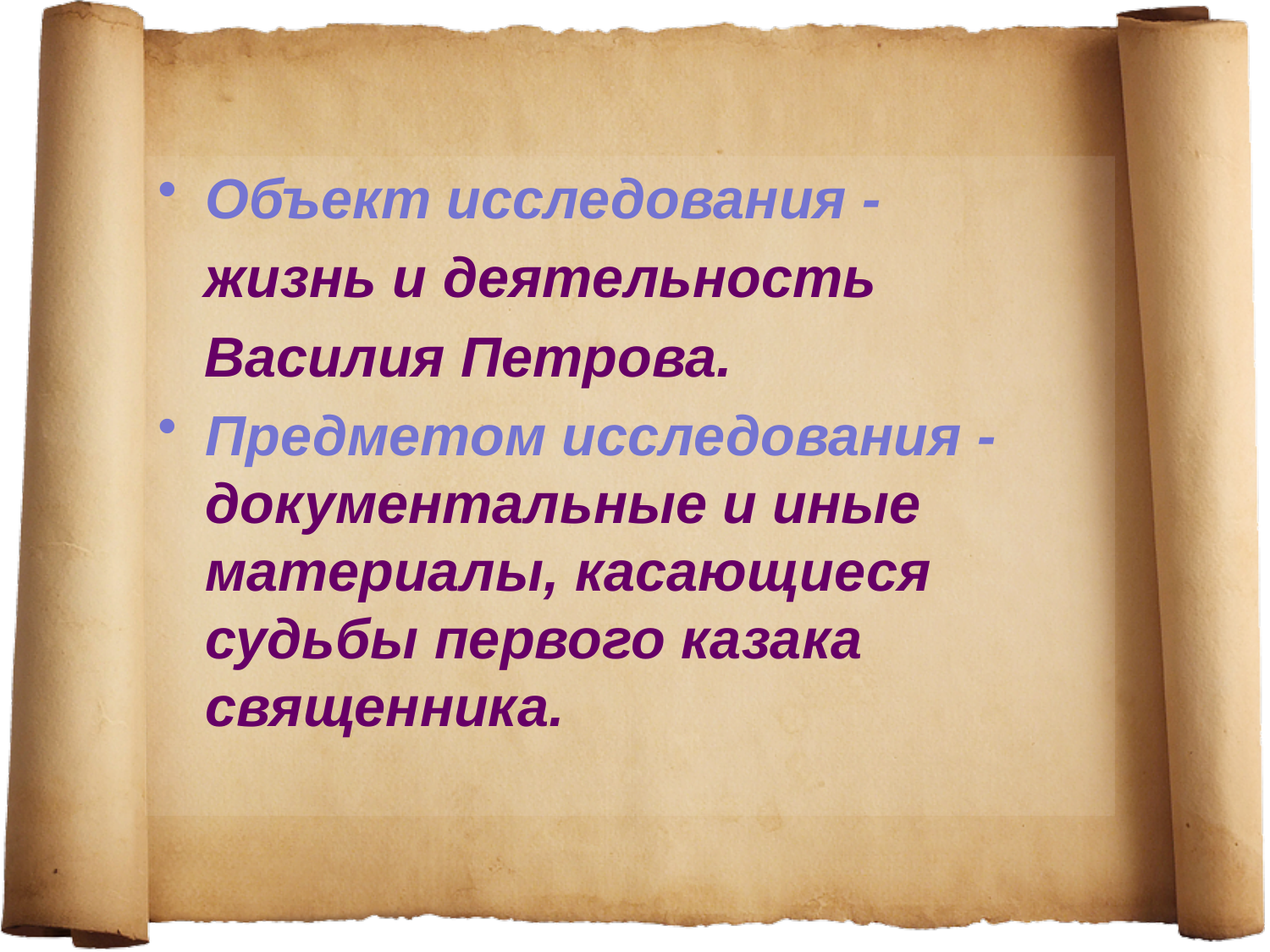

Объект исследования -
   жизнь и деятельность
   Василия Петрова.
Предметом исследования - документальные и иные материалы, касающиеся судьбы первого казака священника.